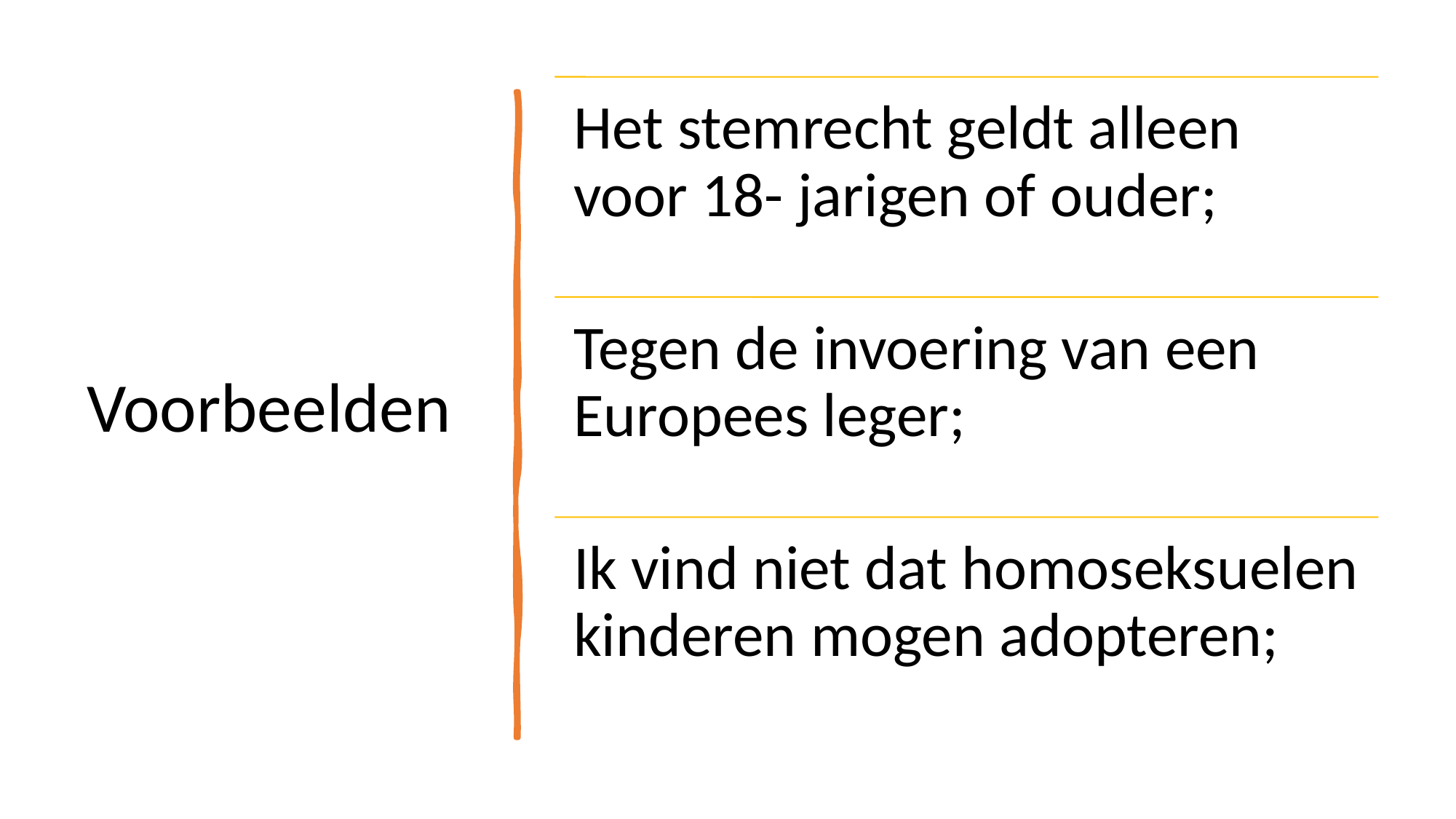

Het stemrecht geldt alleen voor 18- jarigen of ouder;
Tegen de invoering van een Europees leger;
Ik vind niet dat homoseksuelen kinderen mogen adopteren;
# Voorbeelden